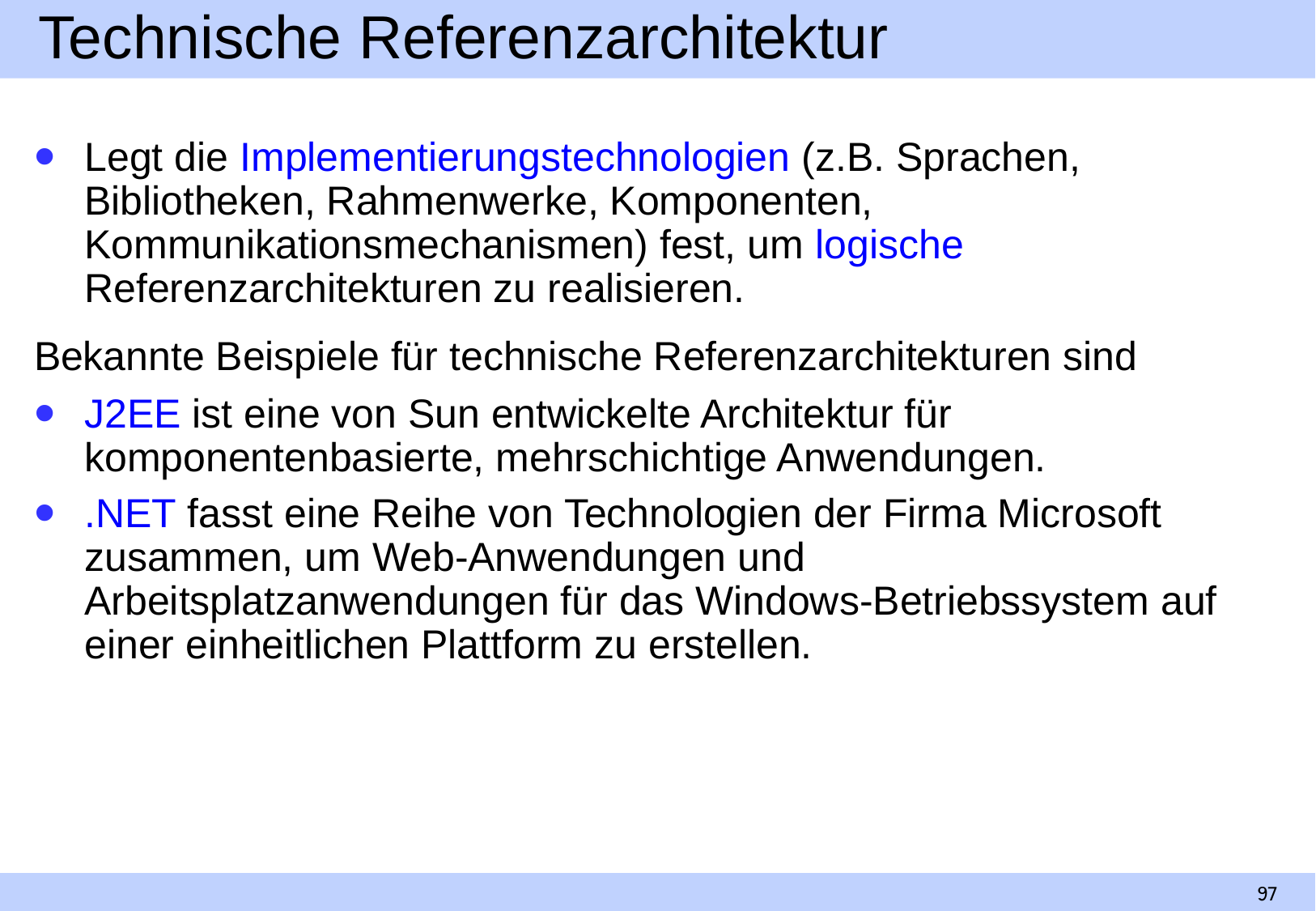

# Technische Referenzarchitektur
Legt die Implementierungstechnologien (z.B. Sprachen, Bibliotheken, Rahmenwerke, Komponenten, Kommunikationsmechanismen) fest, um logische Referenzarchitekturen zu realisieren.
Bekannte Beispiele für technische Referenzarchitekturen sind
J2EE ist eine von Sun entwickelte Architektur für komponentenbasierte, mehrschichtige Anwendungen.
.NET fasst eine Reihe von Technologien der Firma Microsoft zusammen, um Web-Anwendungen und Arbeitsplatzanwendungen für das Windows-Betriebssystem auf einer einheitlichen Plattform zu erstellen.
97